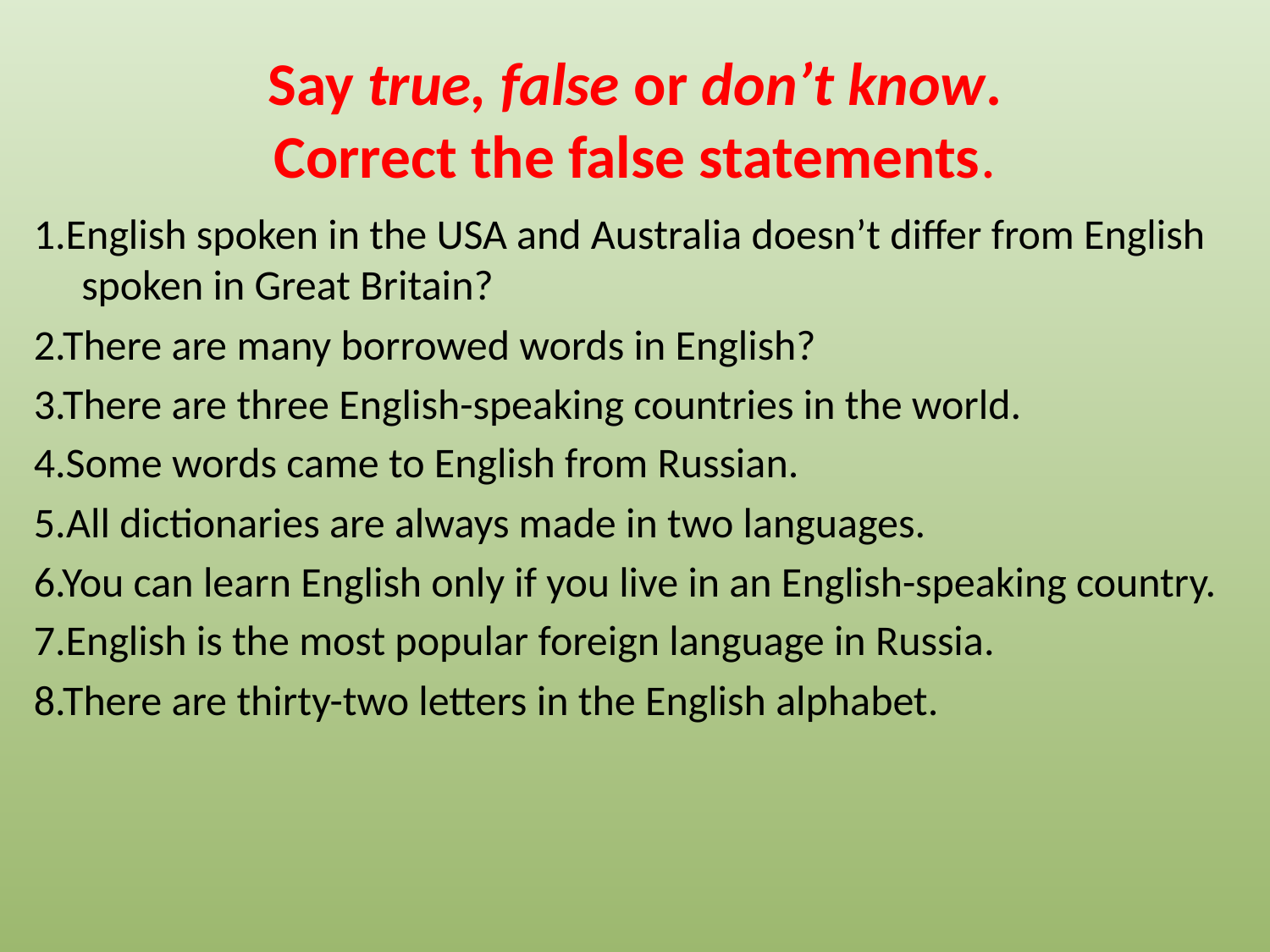

# Say true, false or don’t know. Correct the false statements.
1.English spoken in the USA and Australia doesn’t differ from English spoken in Great Britain?
2.There are many borrowed words in English?
3.There are three English-speaking countries in the world.
4.Some words came to English from Russian.
5.All dictionaries are always made in two languages.
6.You can learn English only if you live in an English-speaking country.
7.English is the most popular foreign language in Russia.
8.There are thirty-two letters in the English alphabet.